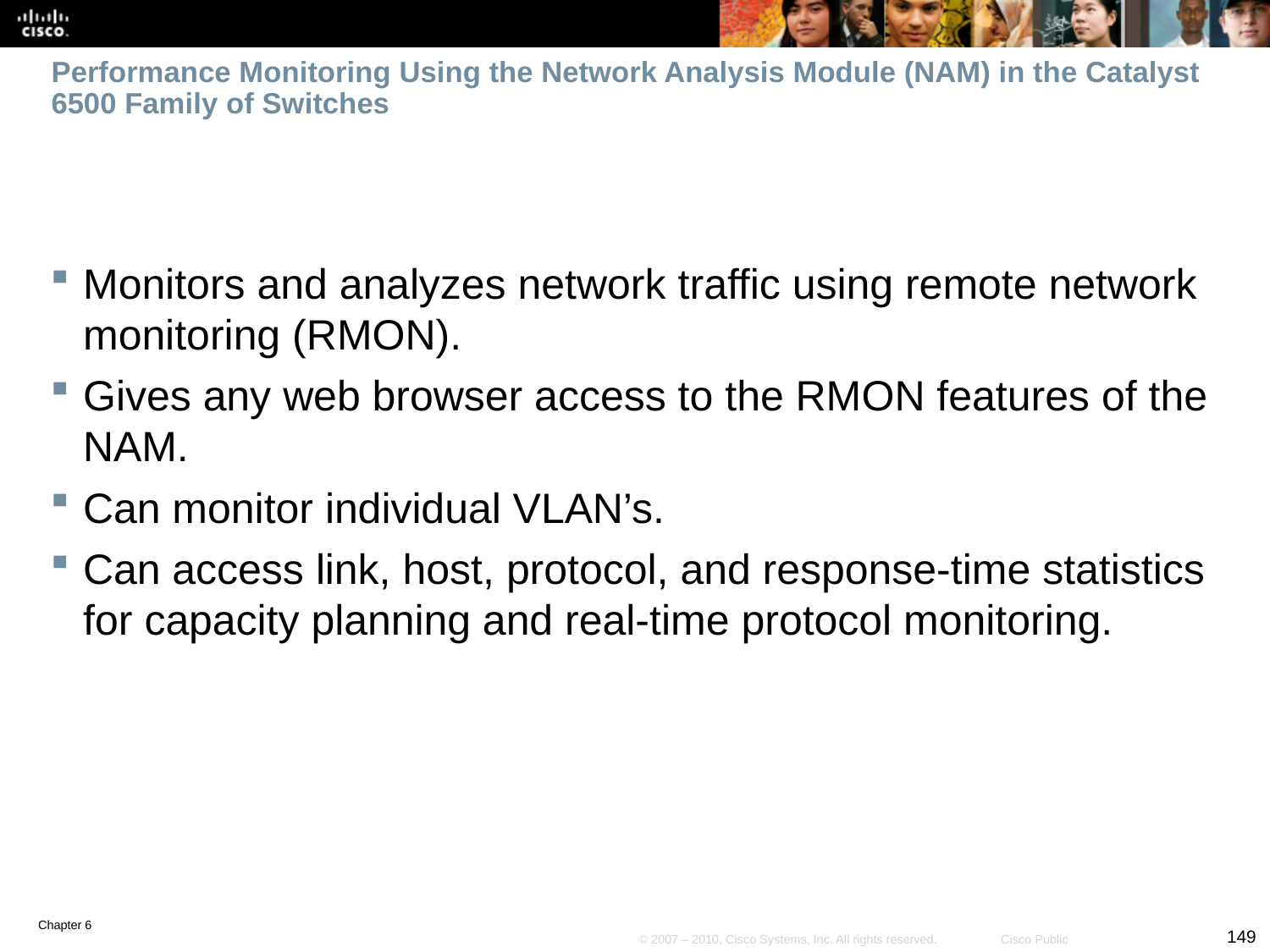

# Performance Monitoring Using the Network Analysis Module (NAM) in the Catalyst 6500 Family of Switches
Monitors and analyzes network traffic using remote network monitoring (RMON).
Gives any web browser access to the RMON features of the NAM.
Can monitor individual VLAN’s.
Can access link, host, protocol, and response-time statistics for capacity planning and real-time protocol monitoring.